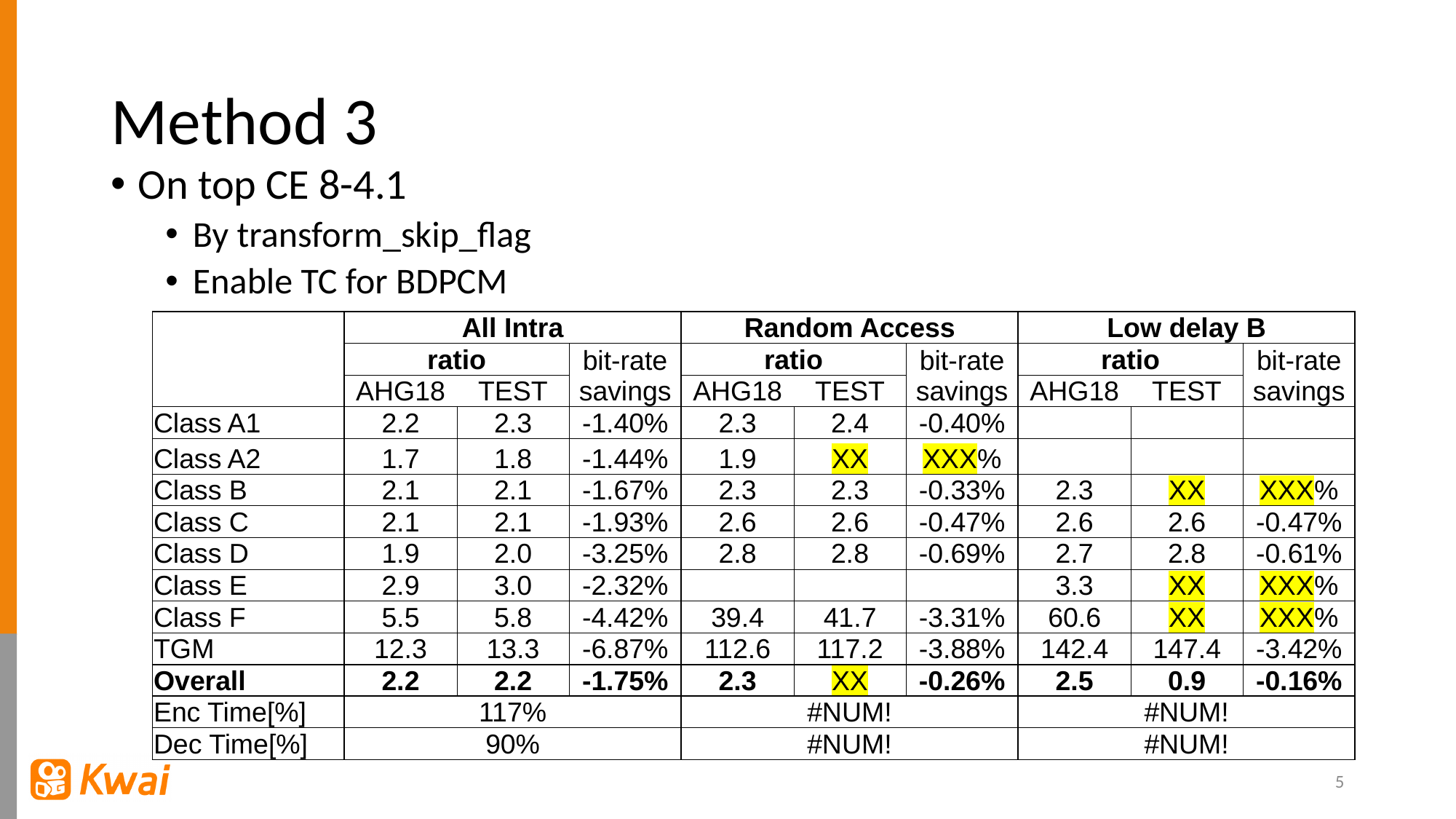

# Method 3
On top CE 8-4.1
By transform_skip_flag
Enable TC for BDPCM

|  | All Intra |  |  | Random Access |  |  | Low delay B |  |  |
| --- | --- | --- | --- | --- | --- | --- | --- | --- | --- |
|  | ratio |  | bit-rate savings | ratio |  | bit-rate savings | ratio |  | bit-rate savings |
|  | AHG18 | TEST |  | AHG18 | TEST |  | AHG18 | TEST |  |
| Class A1 | 2.2 | 2.3 | -1.40% | 2.3 | 2.4 | -0.40% |  |  |  |
| Class A2 | 1.7 | 1.8 | -1.44% | 1.9 | XX | XXX% |  |  |  |
| Class B | 2.1 | 2.1 | -1.67% | 2.3 | 2.3 | -0.33% | 2.3 | XX | XXX% |
| Class C | 2.1 | 2.1 | -1.93% | 2.6 | 2.6 | -0.47% | 2.6 | 2.6 | -0.47% |
| Class D | 1.9 | 2.0 | -3.25% | 2.8 | 2.8 | -0.69% | 2.7 | 2.8 | -0.61% |
| Class E | 2.9 | 3.0 | -2.32% |  |  |  | 3.3 | XX | XXX% |
| Class F | 5.5 | 5.8 | -4.42% | 39.4 | 41.7 | -3.31% | 60.6 | XX | XXX% |
| TGM | 12.3 | 13.3 | -6.87% | 112.6 | 117.2 | -3.88% | 142.4 | 147.4 | -3.42% |
| Overall | 2.2 | 2.2 | -1.75% | 2.3 | XX | -0.26% | 2.5 | 0.9 | -0.16% |
| Enc Time[%] | 117% |  |  | #NUM! |  |  | #NUM! |  |  |
| Dec Time[%] | 90% |  |  | #NUM! |  |  | #NUM! |  |  |
5